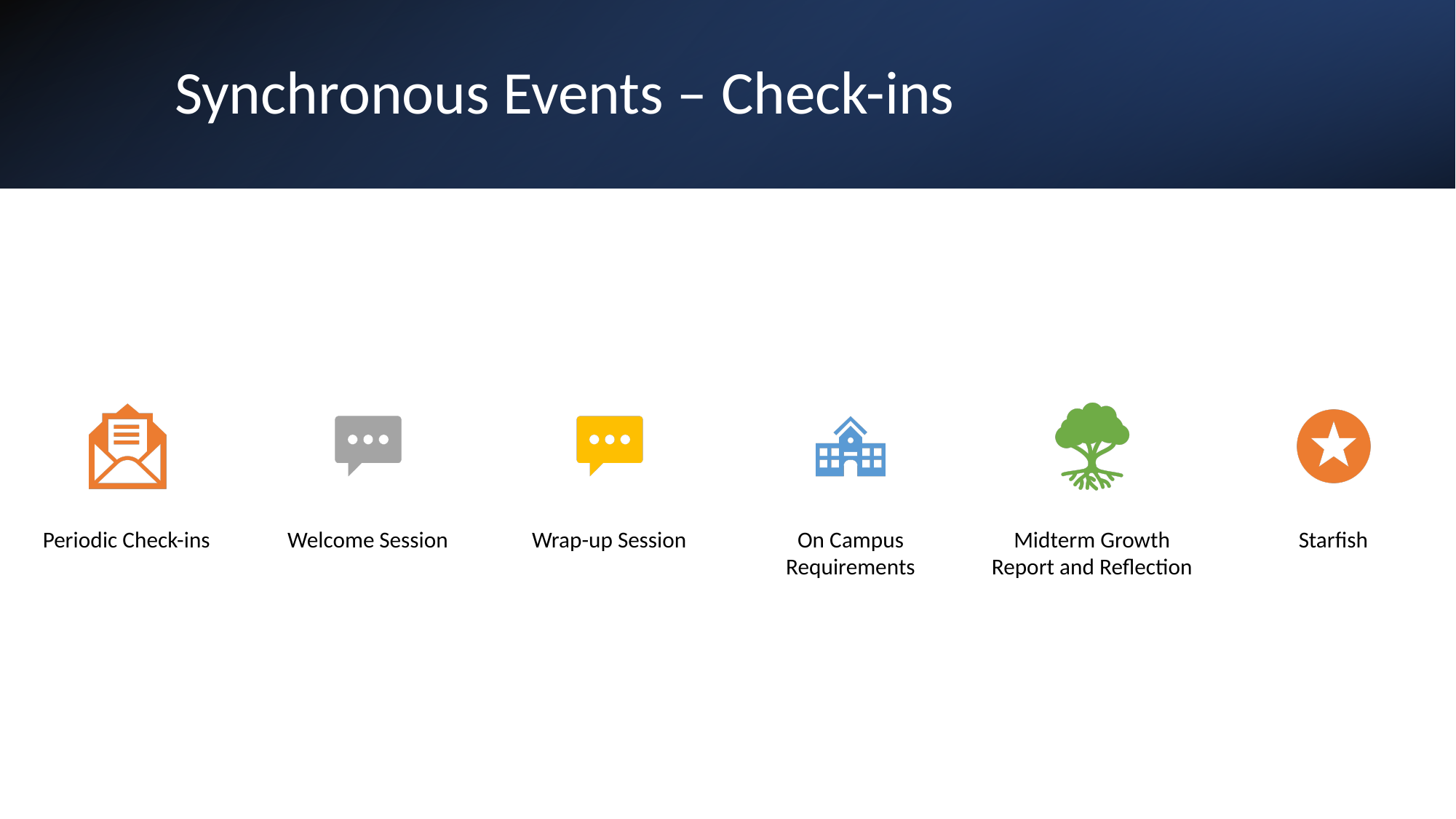

# Synchronous Events – Check-ins
Periodic Check-ins
Welcome Session
Wrap-up Session
On Campus Requirements
Midterm Growth Report and Reflection
Starfish